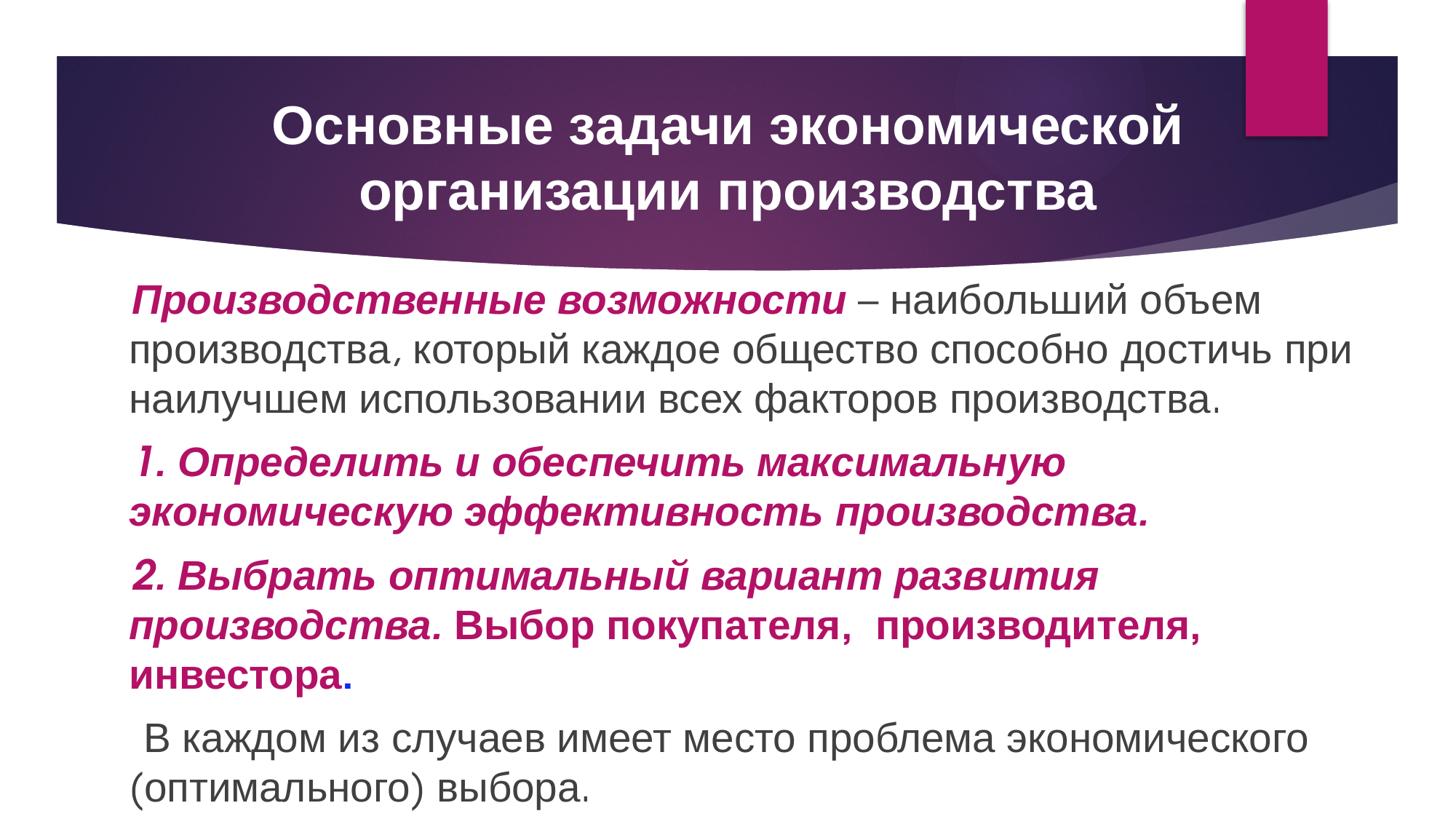

# Основные задачи экономической организации производства
    Производственные возможности – наибольший объем производства, который каждое общество способно достичь при наилучшем использовании всех факторов производства.
    1. Определить и обеспечить максимальную экономическую эффективность производства.
    2. Выбрать оптимальный вариант развития производства. Выбор покупателя,  производителя,  инвестора.
     В каждом из случаев имеет место проблема экономического (оптимального) выбора.